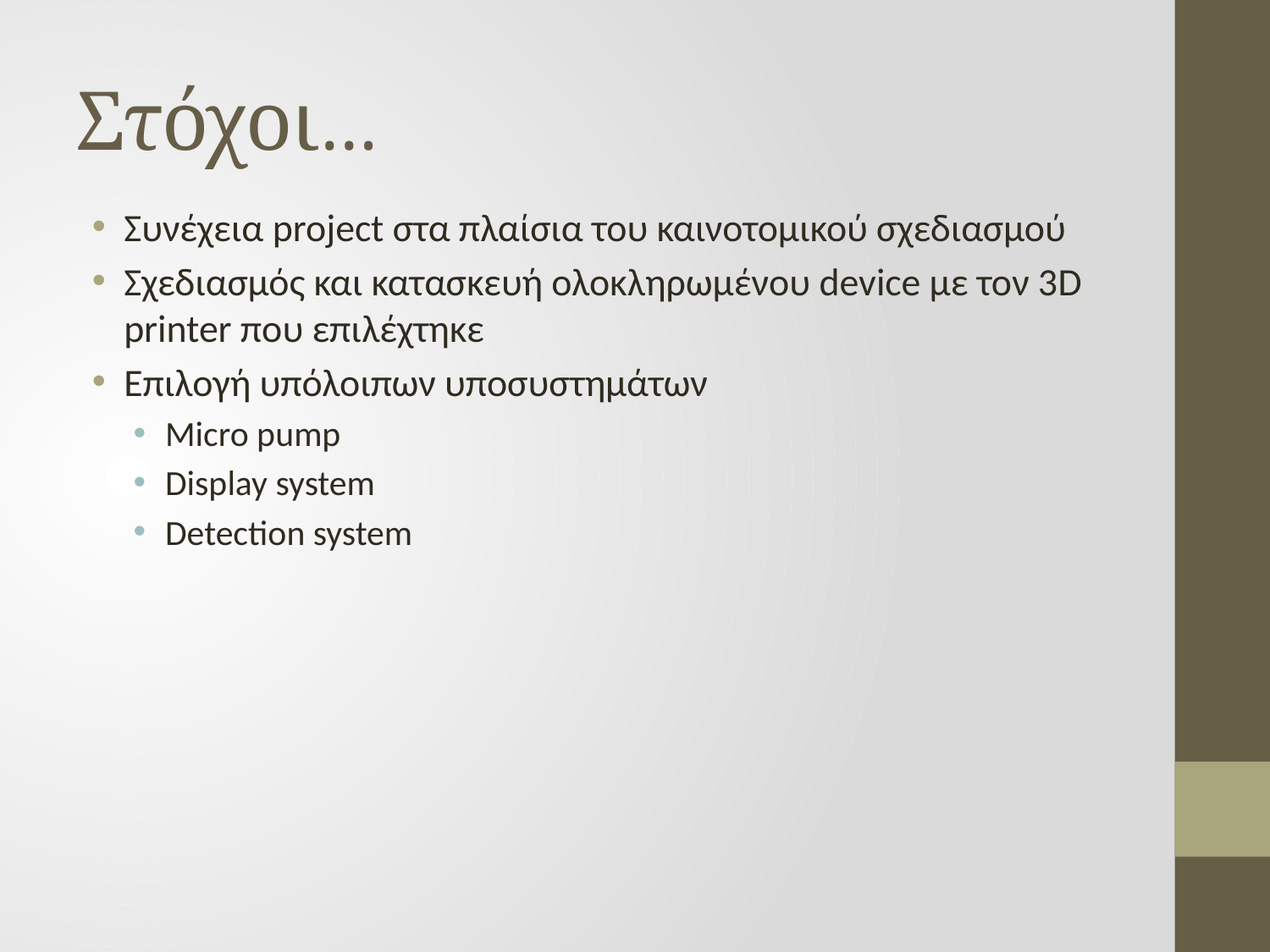

# Στόχοι…
Συνέχεια project στα πλαίσια του καινοτομικού σχεδιασμού
Σχεδιασμός και κατασκευή ολοκληρωμένου device με τον 3D printer που επιλέχτηκε
Επιλογή υπόλοιπων υποσυστημάτων
Micro pump
Display system
Detection system